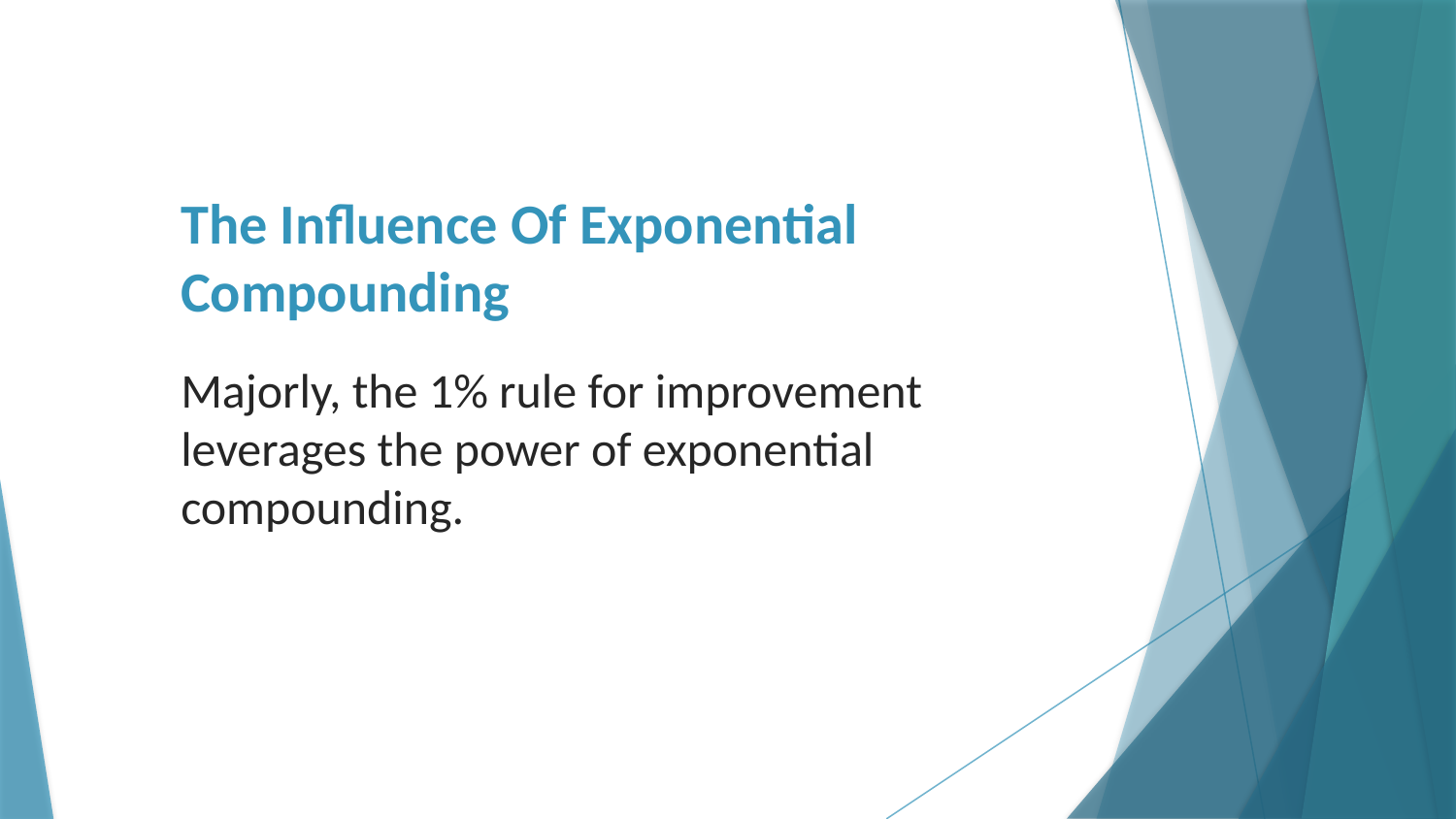

# The Influence Of Exponential Compounding
Majorly, the 1% rule for improvement leverages the power of exponential compounding.